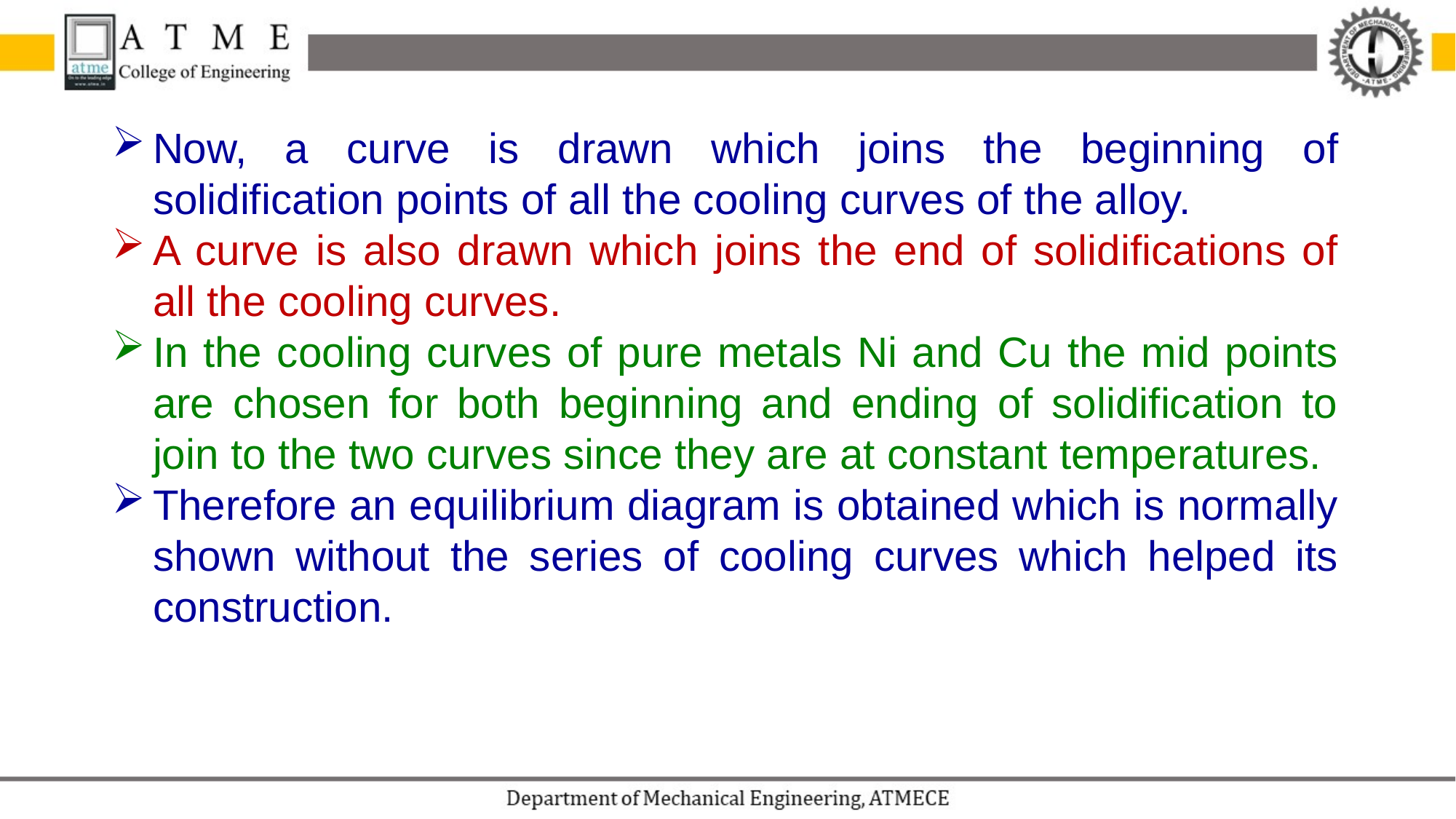

Now, a curve is drawn which joins the beginning of solidification points of all the cooling curves of the alloy.
A curve is also drawn which joins the end of solidifications of all the cooling curves.
In the cooling curves of pure metals Ni and Cu the mid points are chosen for both beginning and ending of solidification to join to the two curves since they are at constant temperatures.
Therefore an equilibrium diagram is obtained which is normally shown without the series of cooling curves which helped its construction.